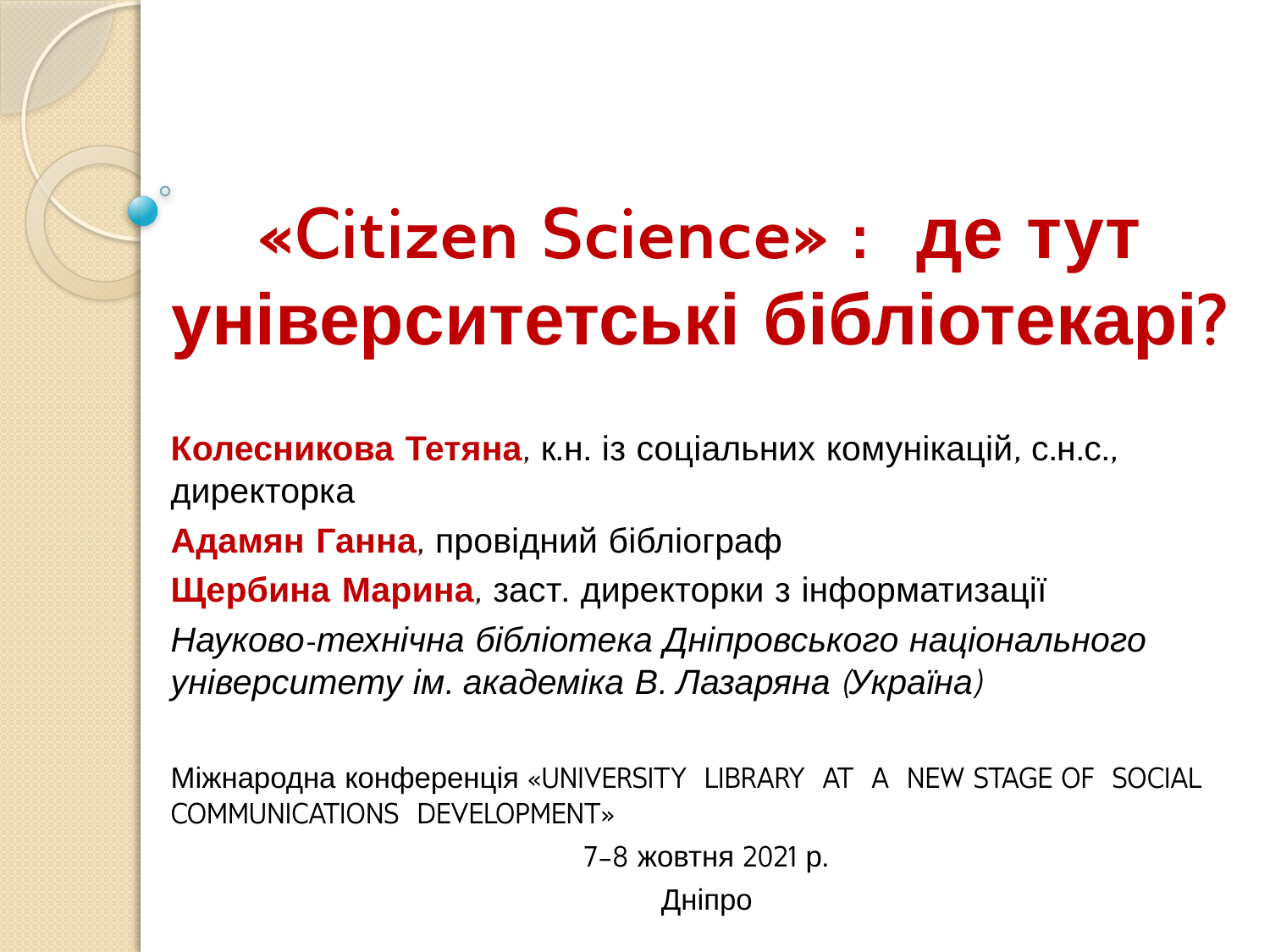

# «Citizen Science» :  де тут університетські бібліотекарі?
Колесникова Тетяна, к.н. із соціальних комунікацій, с.н.с., директорка
Адамян Ганна, провідний бібліограф
Щербина Марина, заст. директорки з інформатизації
Науково-технічна бібліотека Дніпровського національного університету ім. академіка В. Лазаряна (Україна)

Міжнародна конференція «UNIVERSITY  LIBRARY  AT  A  NEW STAGE OF  SOCIAL  COMMUNICATIONS  DEVELOPMENT»
7–8 жовтня 2021 р.
Дніпро